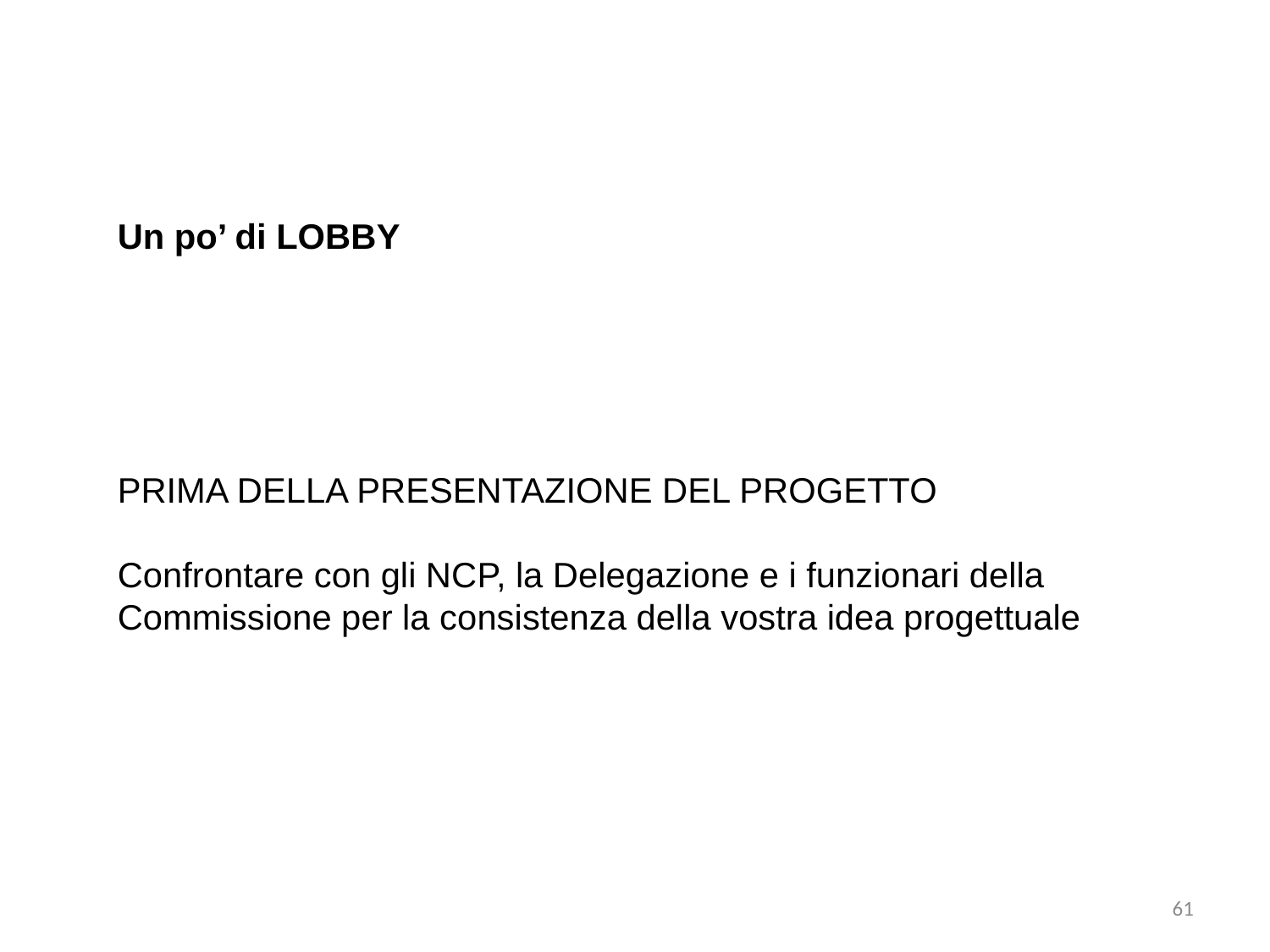

Un po’ di LOBBY

PRIMA DELLA PRESENTAZIONE DEL PROGETTO

Confrontare con gli NCP, la Delegazione e i funzionari della Commissione per la consistenza della vostra idea progettuale

61